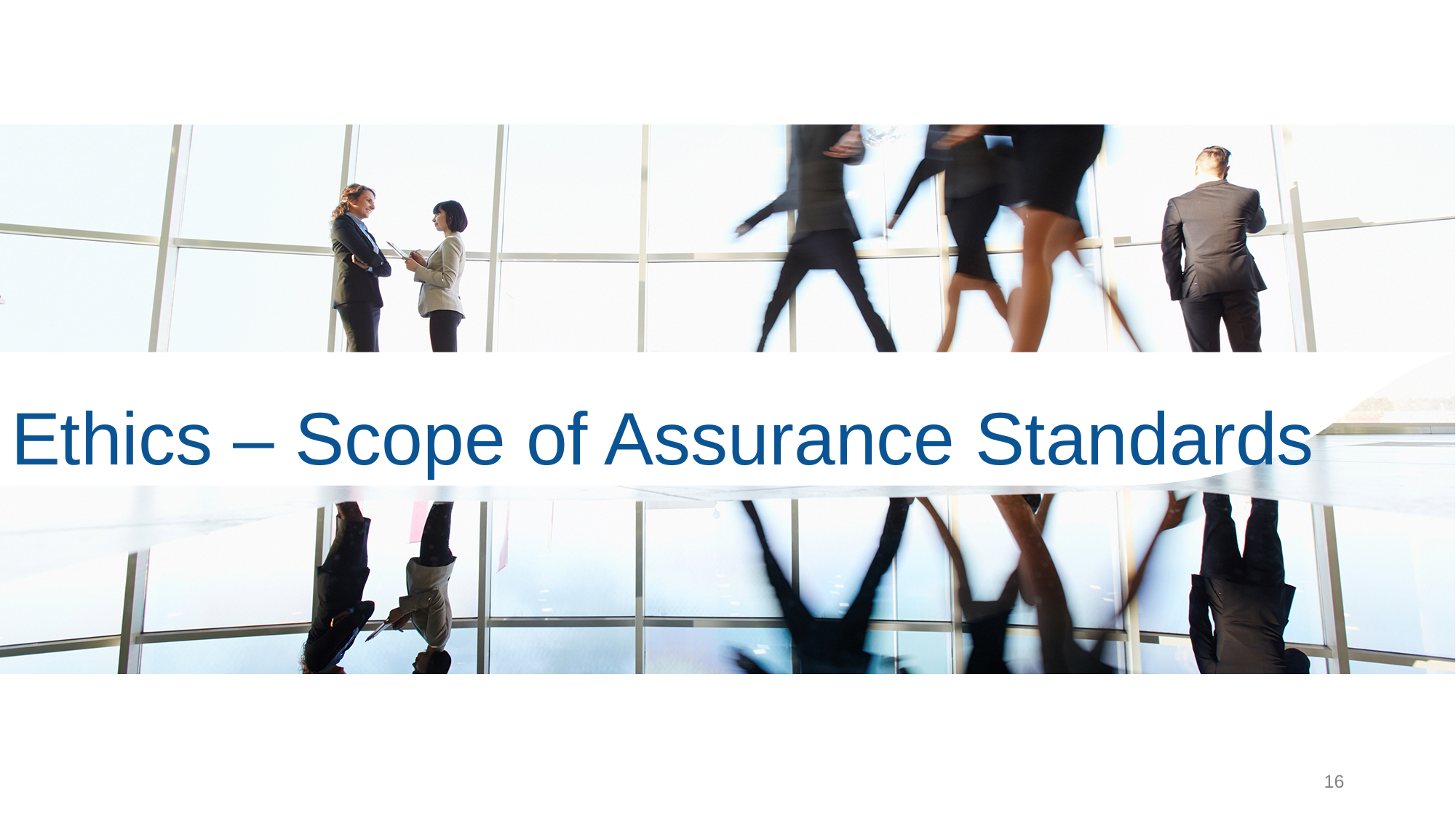

# Ethics – Scope of Assurance Standards
16